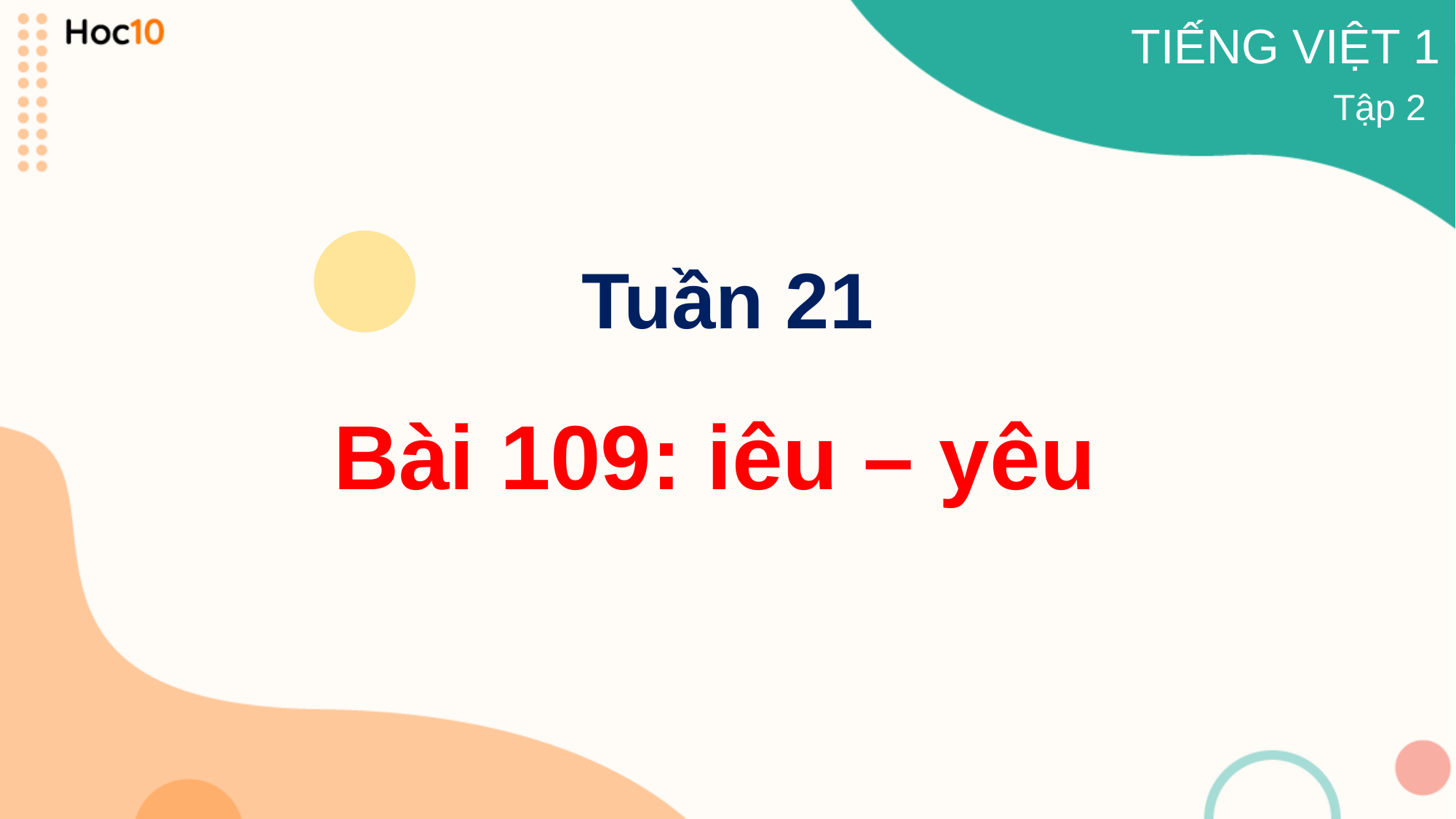

TIẾNG VIỆT 1
Tập 2
Tuần 21
Bài 109: iêu – yêu